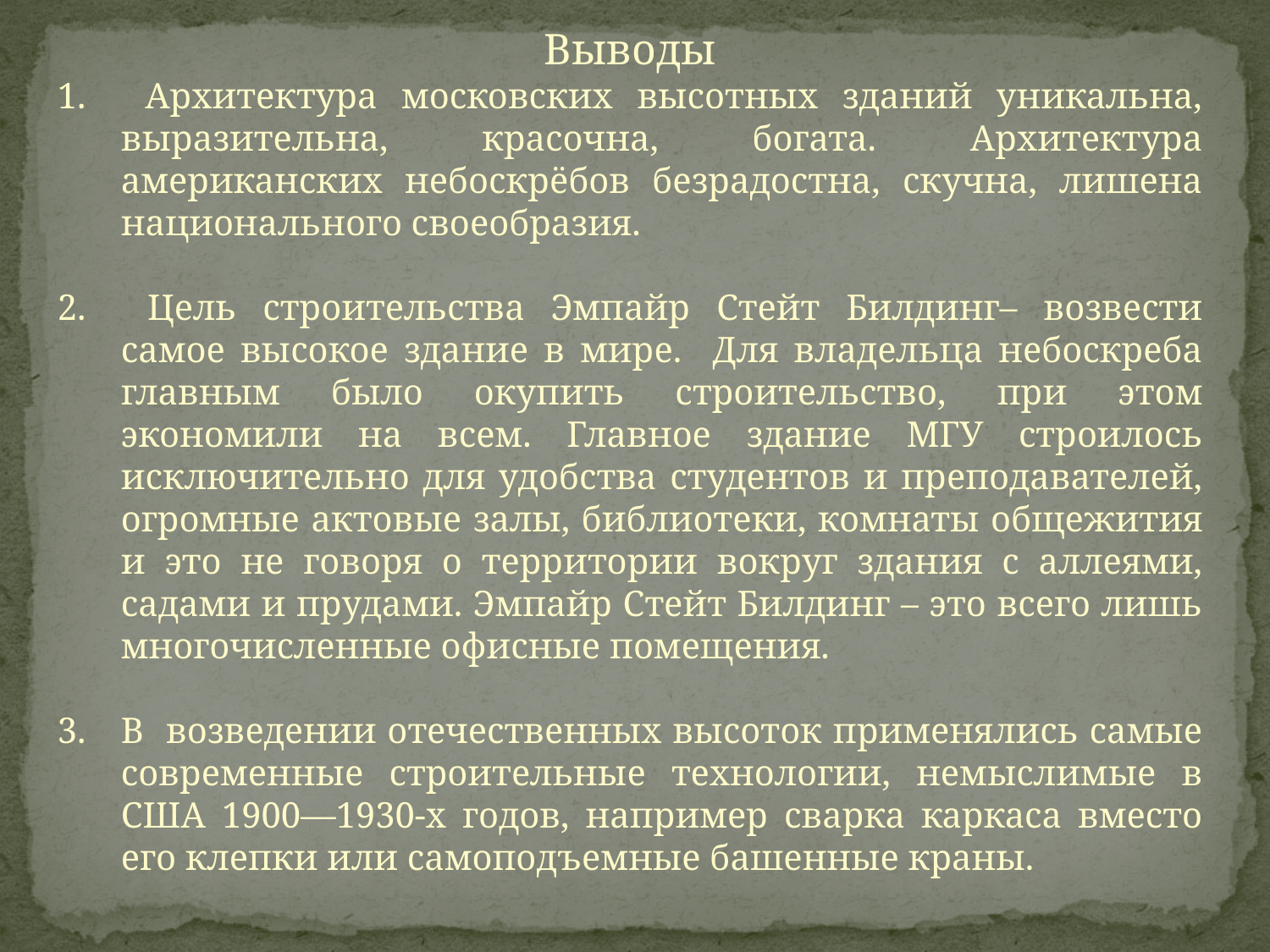

Выводы
 Архитектура московских высотных зданий уникальна, выразительна, красочна, богата. Архитектура американских небоскрёбов безрадостна, скучна, лишена национального своеобразия.

 Цель строительства Эмпайр Стейт Билдинг– возвести самое высокое здание в мире.  Для владельца небоскреба главным было окупить строительство, при этом экономили на всем. Главное здание МГУ строилось исключительно для удобства студентов и преподавателей, огромные актовые залы, библиотеки, комнаты общежития и это не говоря о территории вокруг здания с аллеями, садами и прудами. Эмпайр Стейт Билдинг – это всего лишь многочисленные офисные помещения.

В  возведении отечественных высоток применялись самые современные строительные технологии, немыслимые в США 1900—1930-х годов, например сварка каркаса вместо его клепки или самоподъемные башенные краны.